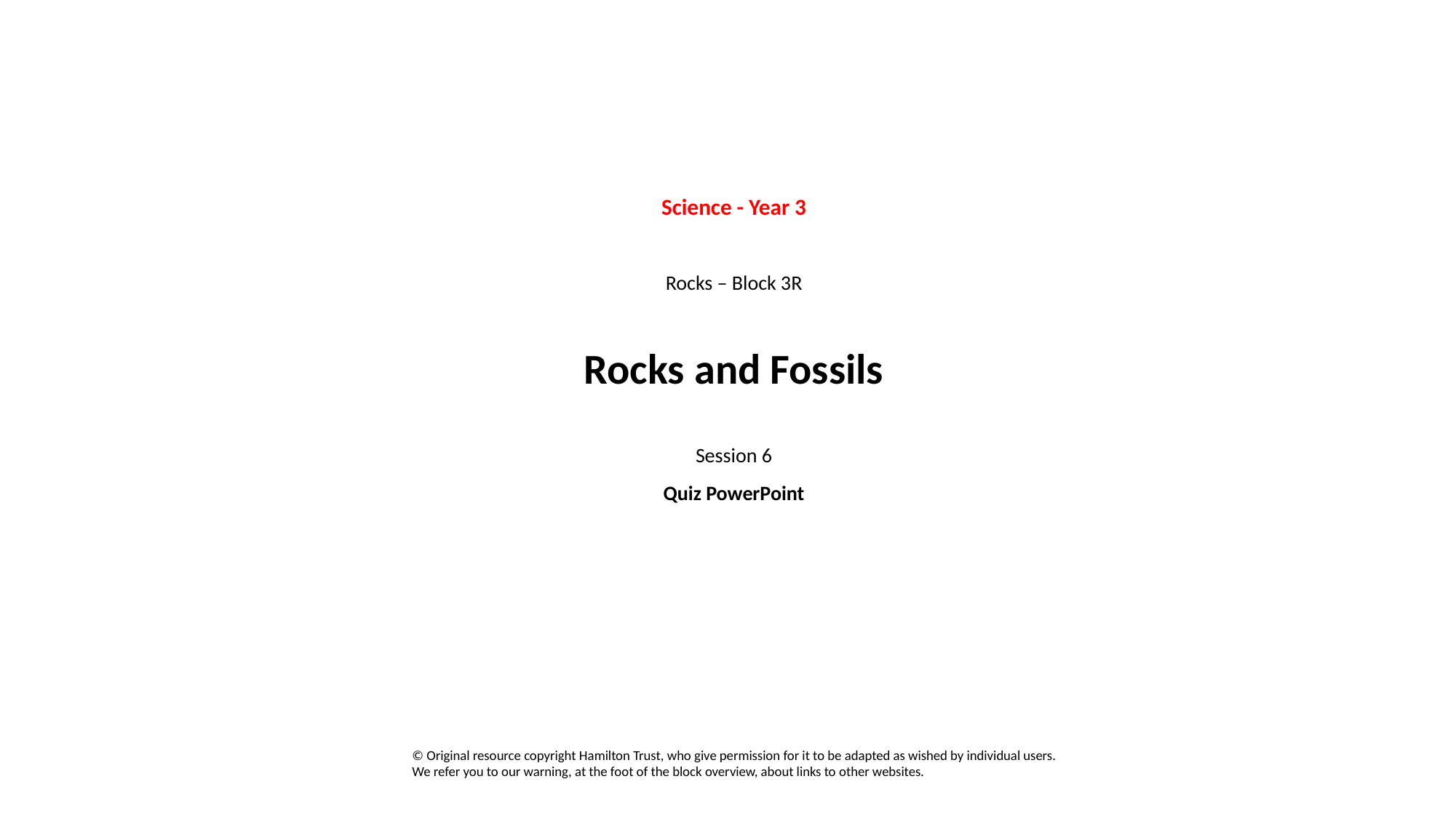

Science - Year 3

Rocks – Block 3R

Rocks and Fossils

Session 6
Quiz PowerPoint
© Original resource copyright Hamilton Trust, who give permission for it to be adapted as wished by individual users.
We refer you to our warning, at the foot of the block overview, about links to other websites.